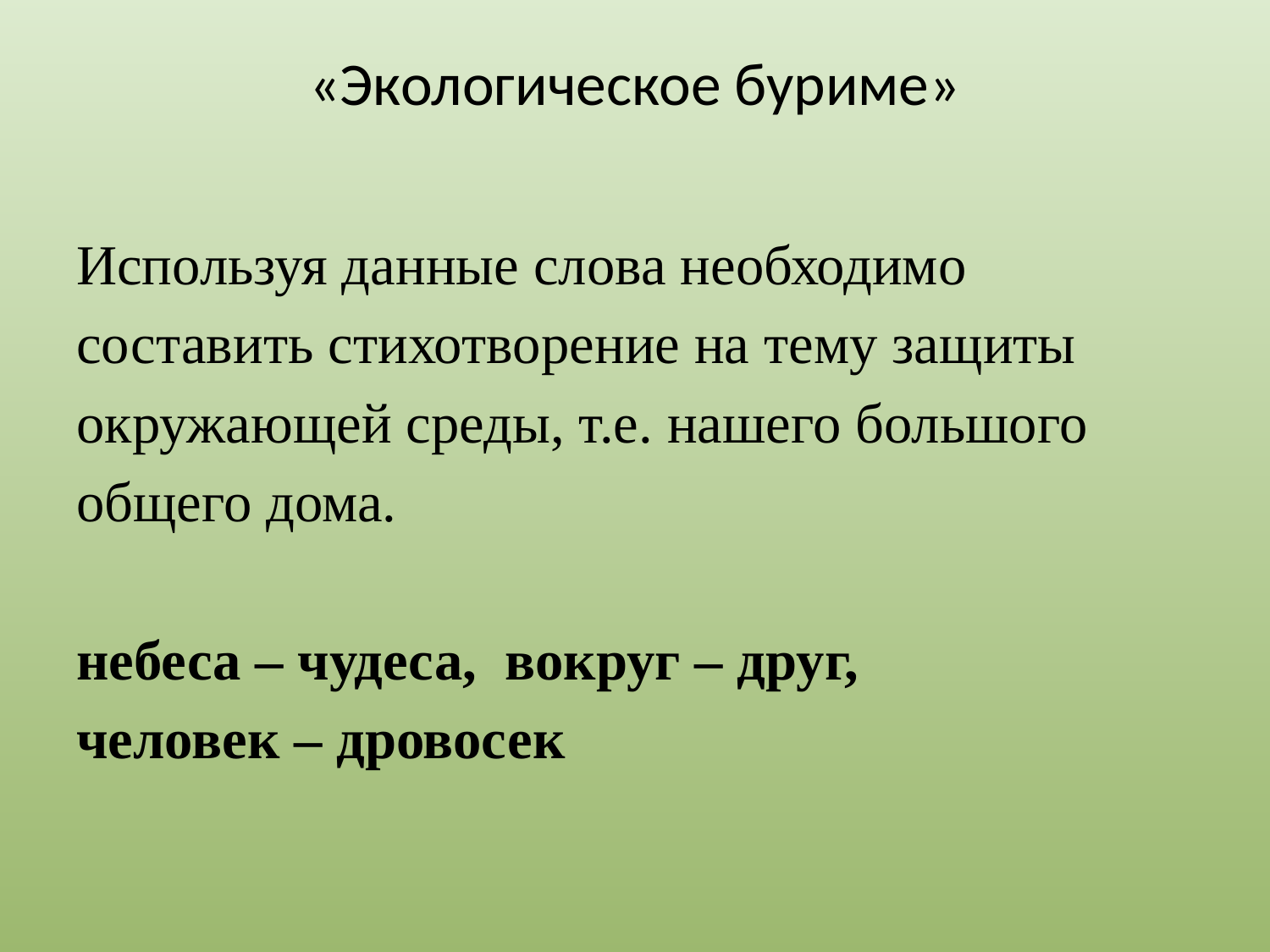

# «Экологическое буриме»
Используя данные слова необходимо
составить стихотворение на тему защиты
окружающей среды, т.е. нашего большого
общего дома.

небеса – чудеса,  вокруг – друг,
человек – дровосек